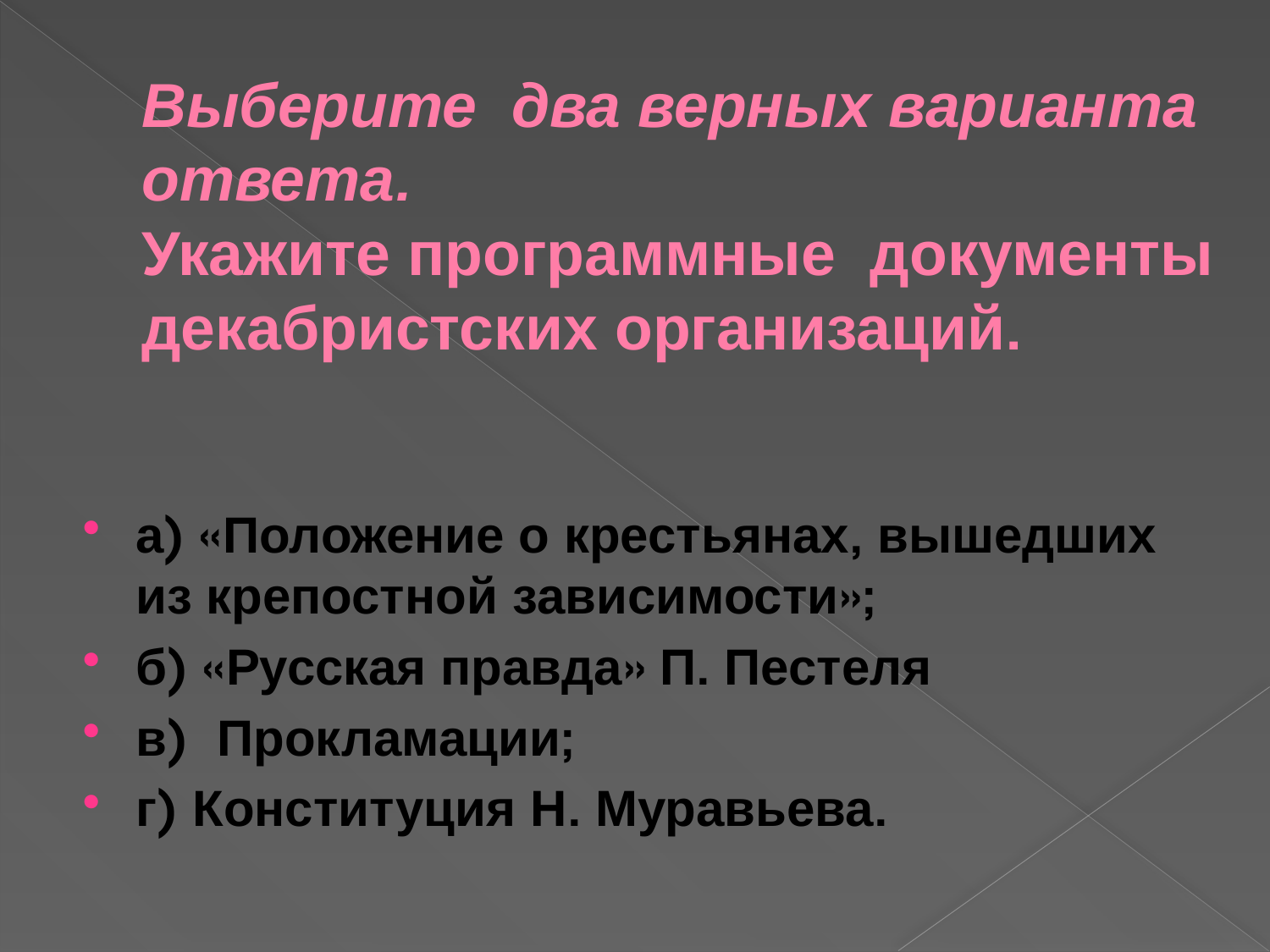

# Выберите  два верных варианта ответа. Укажите программные  документы декабристских организаций.
а) «Положение о крестьянах, вышедших из крепостной зависимости»;
б) «Русская правда» П. Пестеля
в)  Прокламации;
г) Конституция Н. Муравьева.